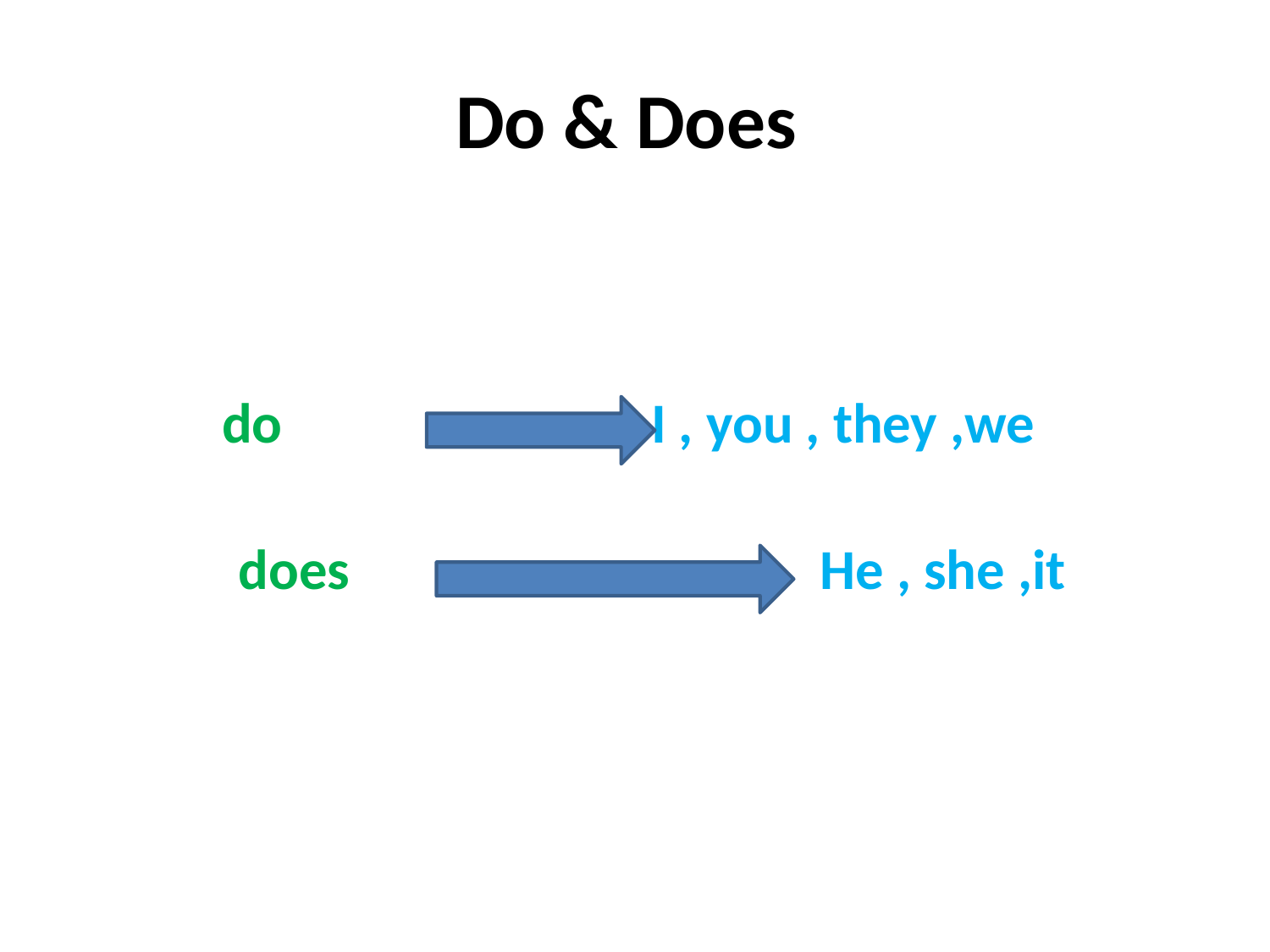

# Do & Does

do                             I , you , they ,we
does                                     He , she ,it